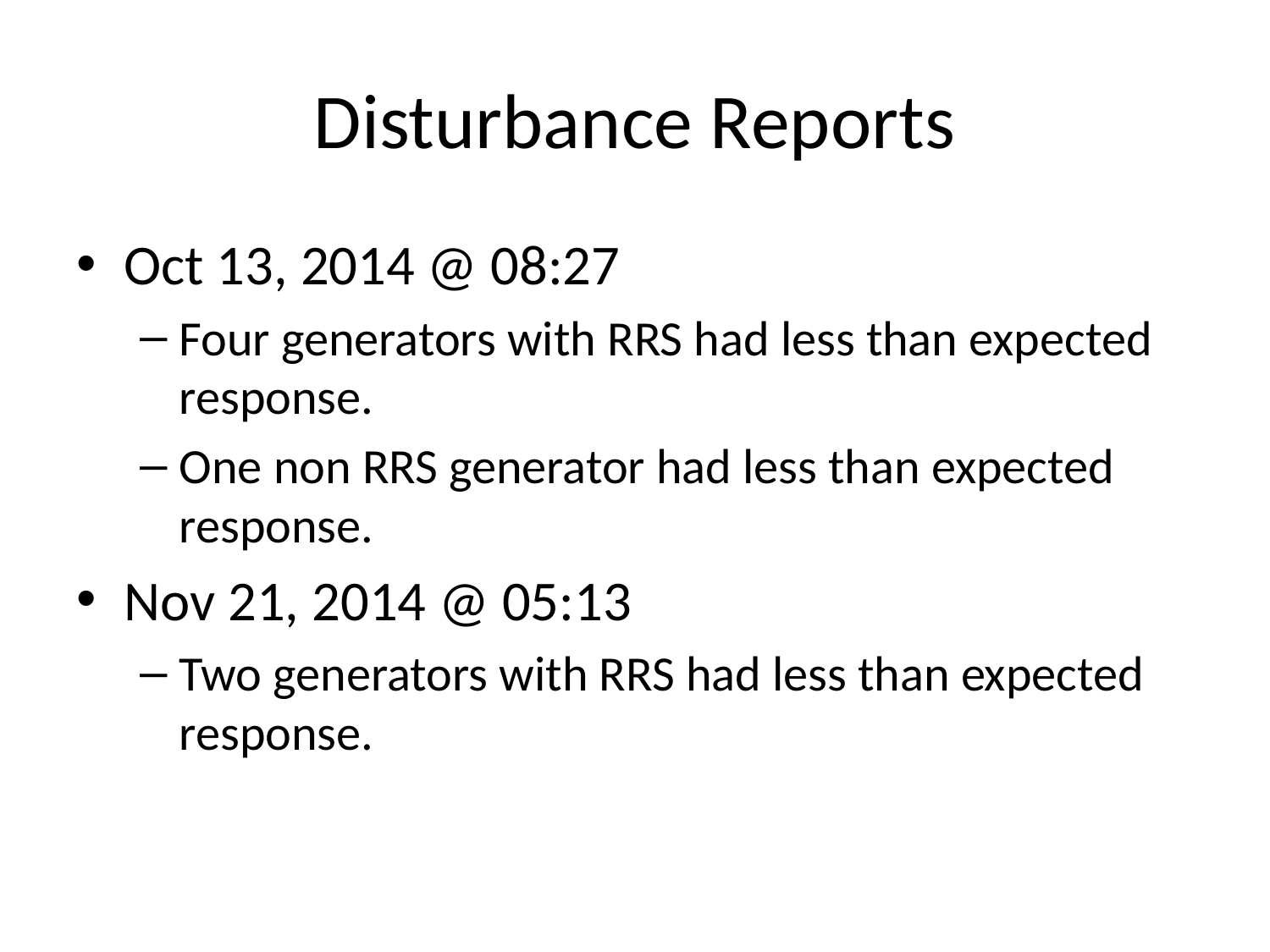

# Disturbance Reports
Oct 13, 2014 @ 08:27
Four generators with RRS had less than expected response.
One non RRS generator had less than expected response.
Nov 21, 2014 @ 05:13
Two generators with RRS had less than expected response.